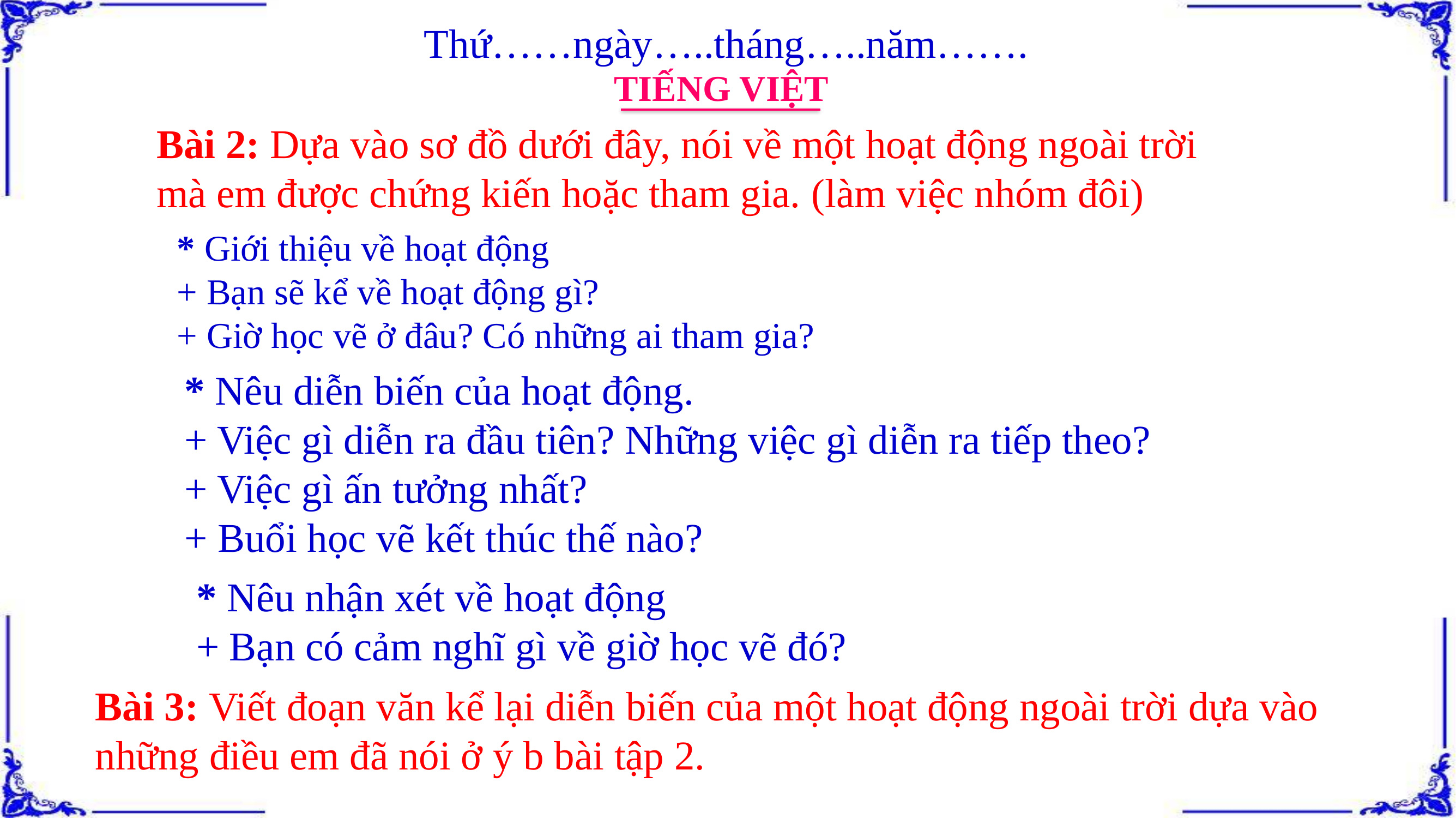

Thứ……ngày…..tháng…..năm…….
TIẾNG VIỆT
Bài 2: Dựa vào sơ đồ dưới đây, nói về một hoạt động ngoài trời mà em được chứng kiến hoặc tham gia. (làm việc nhóm đôi)
* Giới thiệu về hoạt động
+ Bạn sẽ kể về hoạt động gì?
+ Giờ học vẽ ở đâu? Có những ai tham gia?
* Nêu diễn biến của hoạt động.
+ Việc gì diễn ra đầu tiên? Những việc gì diễn ra tiếp theo?
+ Việc gì ấn tưởng nhất?
+ Buổi học vẽ kết thúc thế nào?
* Nêu nhận xét về hoạt động
+ Bạn có cảm nghĩ gì về giờ học vẽ đó?
Bài 3: Viết đoạn văn kể lại diễn biến của một hoạt động ngoài trời dựa vào những điều em đã nói ở ý b bài tập 2.